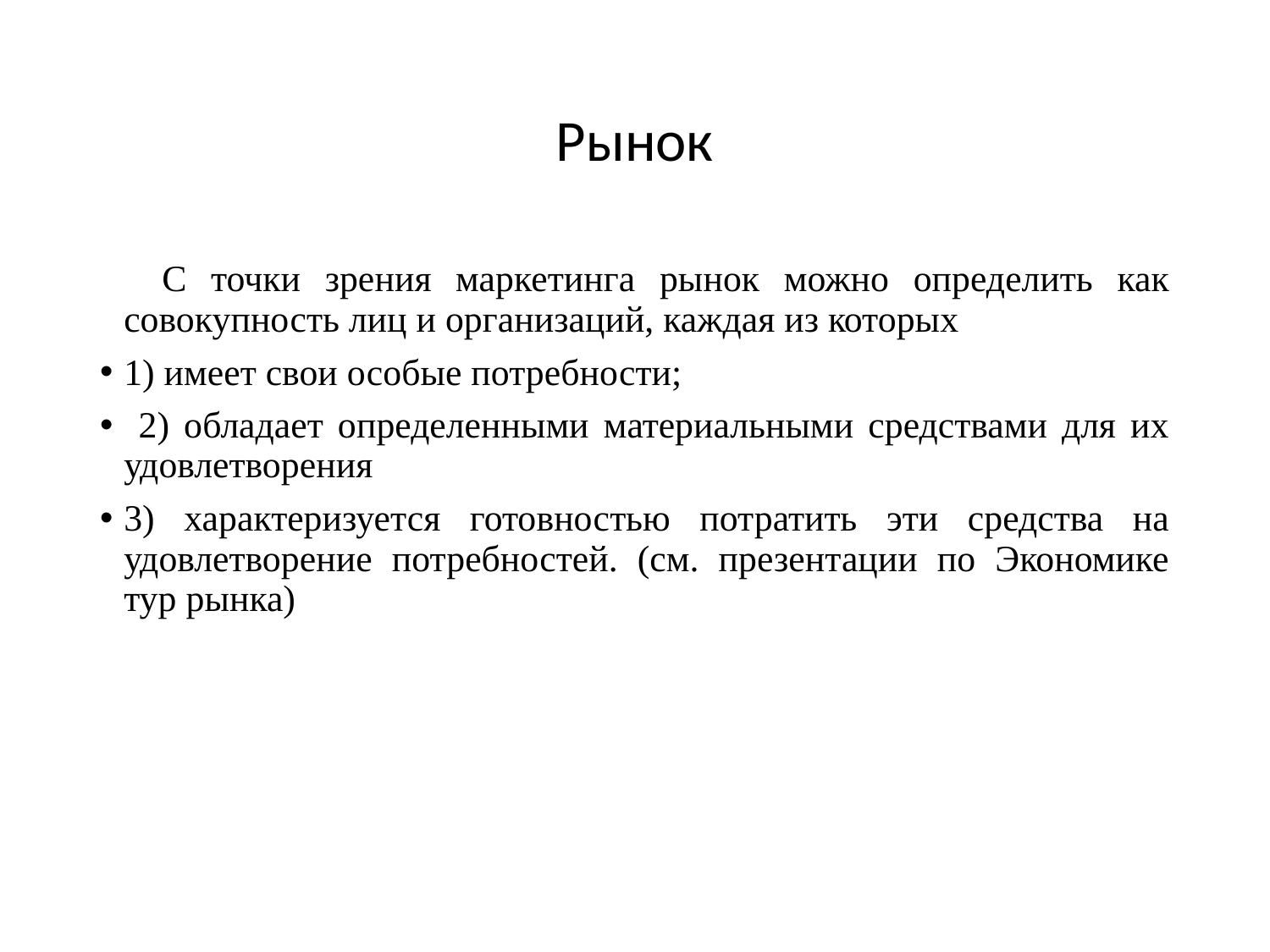

# Рынок
С точки зрения маркетинга рынок можно определить как совокупность лиц и организаций, каждая из которых
1) имеет свои особые потребности;
 2) обладает определенными материальными средствами для их удовлетворения
3) характеризуется готовностью потратить эти средства на удовлетворение потребностей. (см. презентации по Экономике тур рынка)